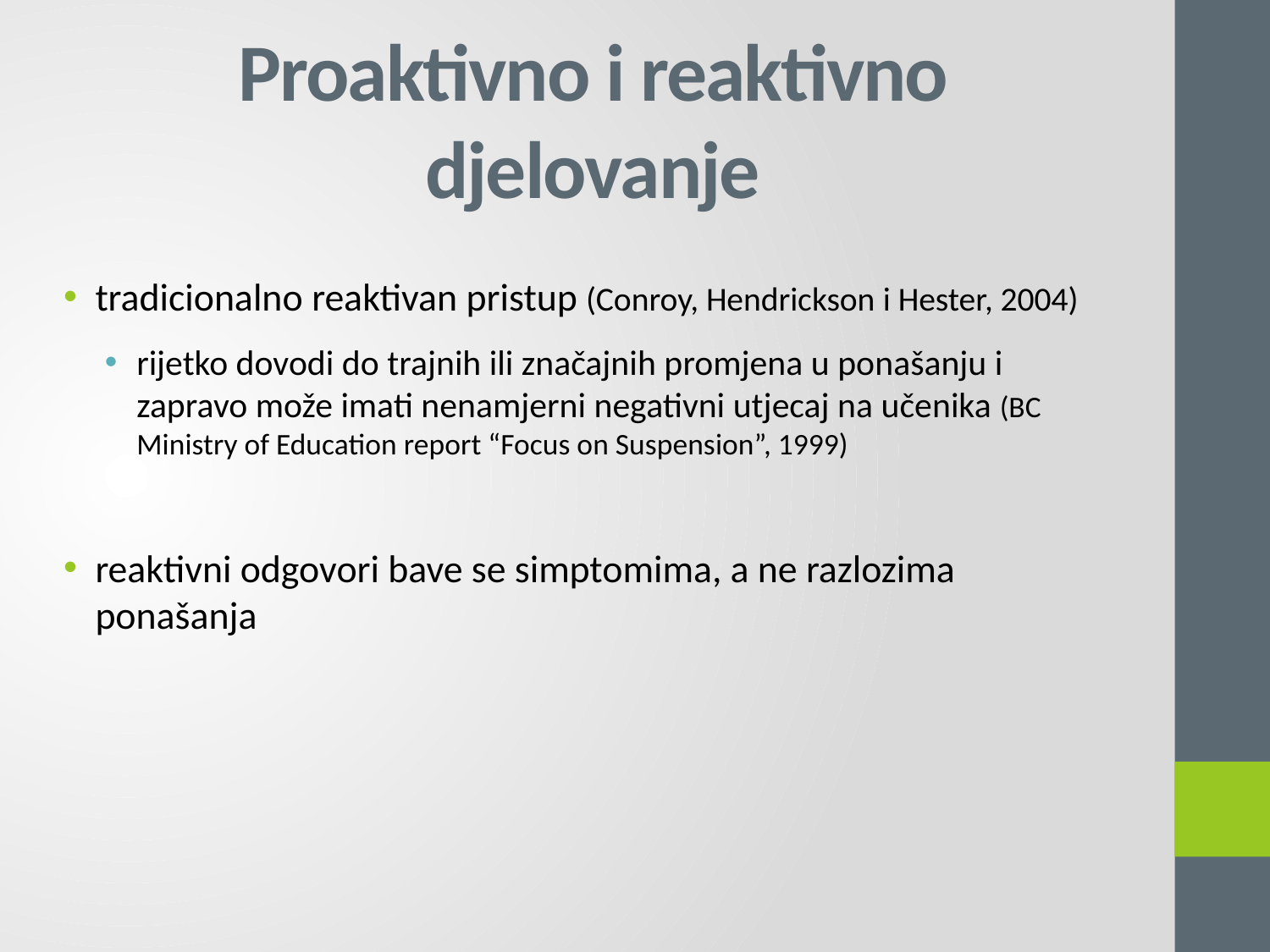

# Proaktivno i reaktivno djelovanje
tradicionalno reaktivan pristup (Conroy, Hendrickson i Hester, 2004)
rijetko dovodi do trajnih ili značajnih promjena u ponašanju i zapravo može imati nenamjerni negativni utjecaj na učenika (BC Ministry of Education report “Focus on Suspension”, 1999)

reaktivni odgovori bave se simptomima, a ne razlozima ponašanja